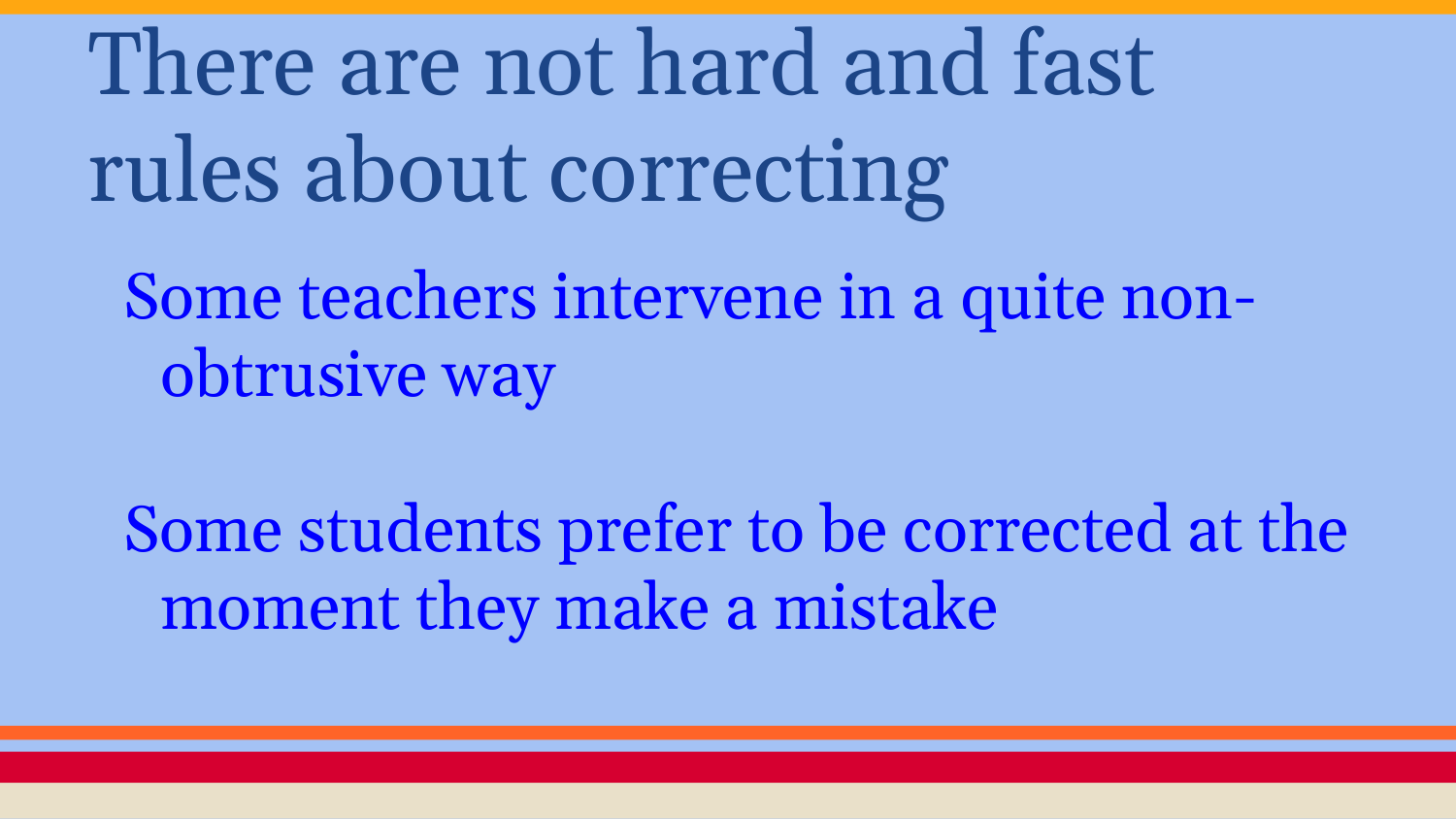

# There are not hard and fast rules about correcting
Some teachers intervene in a quite non-obtrusive way

Some students prefer to be corrected at the moment they make a mistake